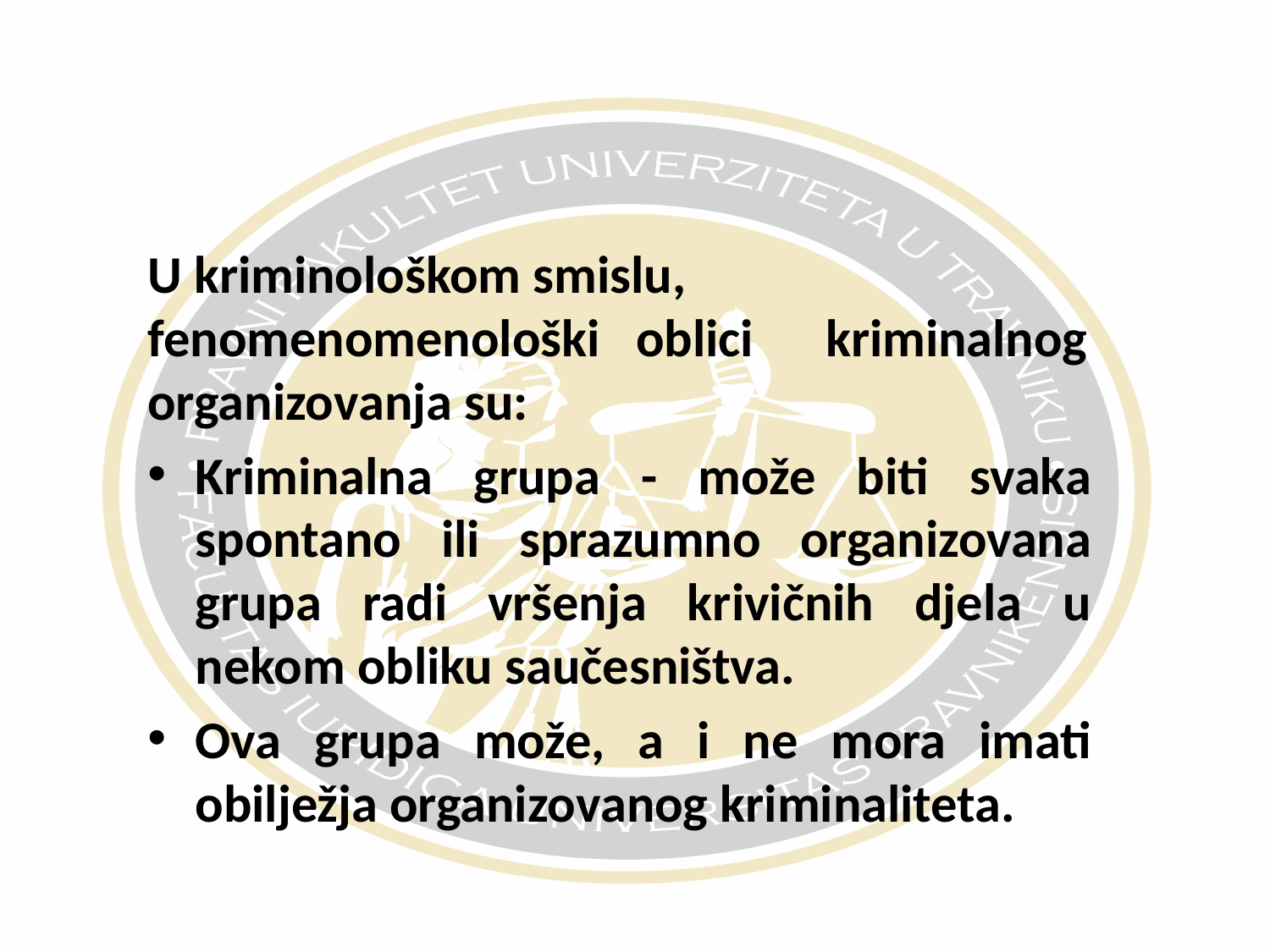

#
U kriminološkom smislu,                           fenomenomenološki   oblici      kriminalnog organizovanja su:
Kriminalna grupa - može biti svaka spontano ili sprazumno organizovana grupa radi vršenja krivičnih djela u nekom obliku saučesništva.
Ova grupa može, a i ne mora imati obilježja organizovanog kriminaliteta.